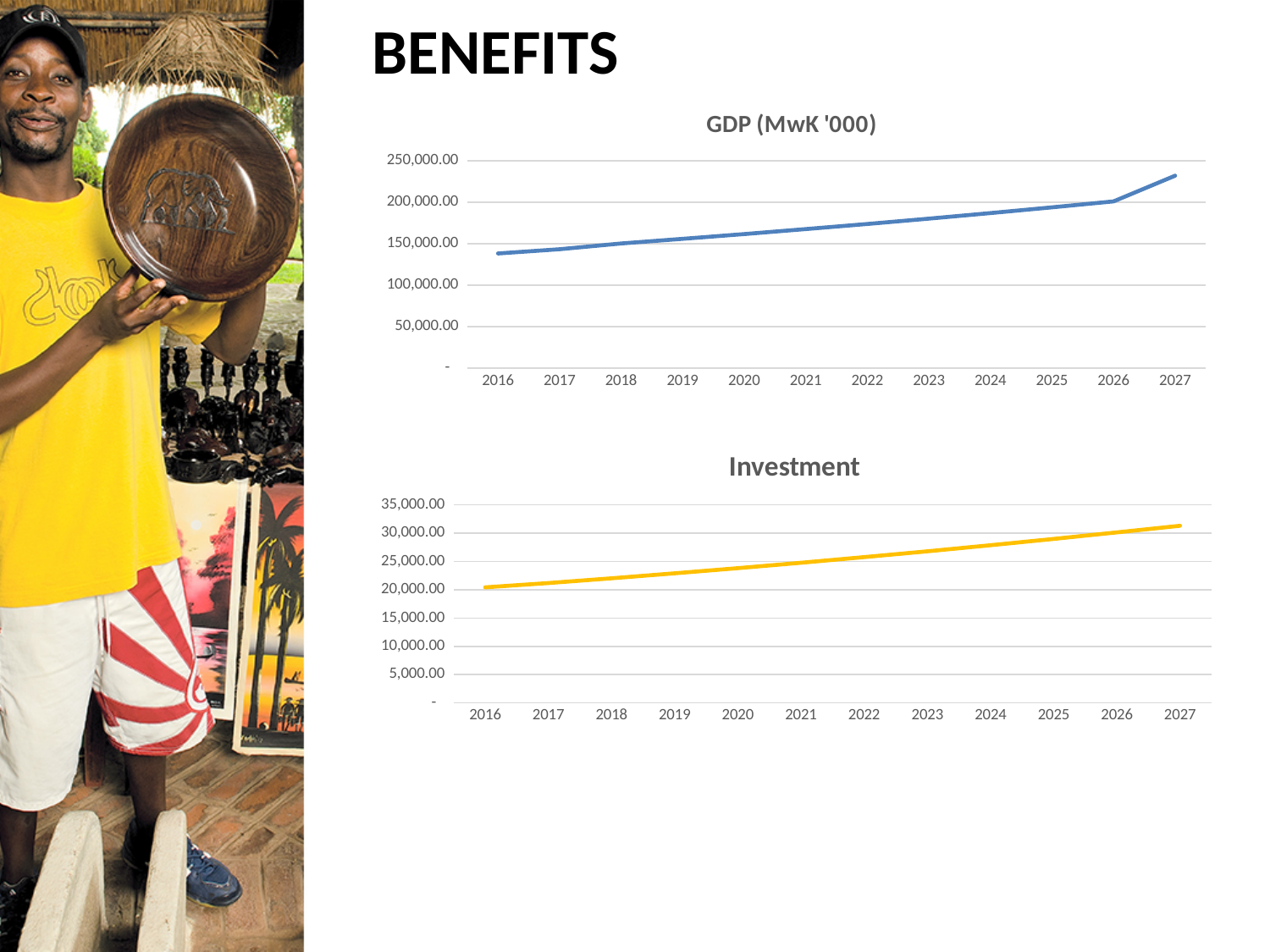

BENEFITS

### Chart: GDP (MwK '000)

| Category | GDP |
|---|---|
| 2016 | 138039.0 |
| 2017 | 143146.443 |
| 2018 | 150160.618707 |
| 2019 | 155716.56159915894 |
| 2020 | 161478.07437832784 |
| 2021 | 167452.76313032597 |
| 2022 | 173648.51536614803 |
| 2023 | 180073.5104346955 |
| 2024 | 186736.23032077923 |
| 2025 | 193645.470842648 |
| 2026 | 200810.35326382593 |
| 2027 | 231772.0 |

### Chart:

| Category | Investment |
|---|---|
| 2016 | 20423.5 |
| 2017 | 21179.169499999996 |
| 2018 | 22026.33628 |
| 2019 | 22907.3897312 |
| 2020 | 23823.685320448003 |
| 2021 | 24776.63273326592 |
| 2022 | 25767.69804259656 |
| 2023 | 26798.405964300426 |
| 2024 | 27870.34220287244 |
| 2025 | 28985.155890987346 |
| 2026 | 30144.56212662684 |
| 2027 | 31306.0 |